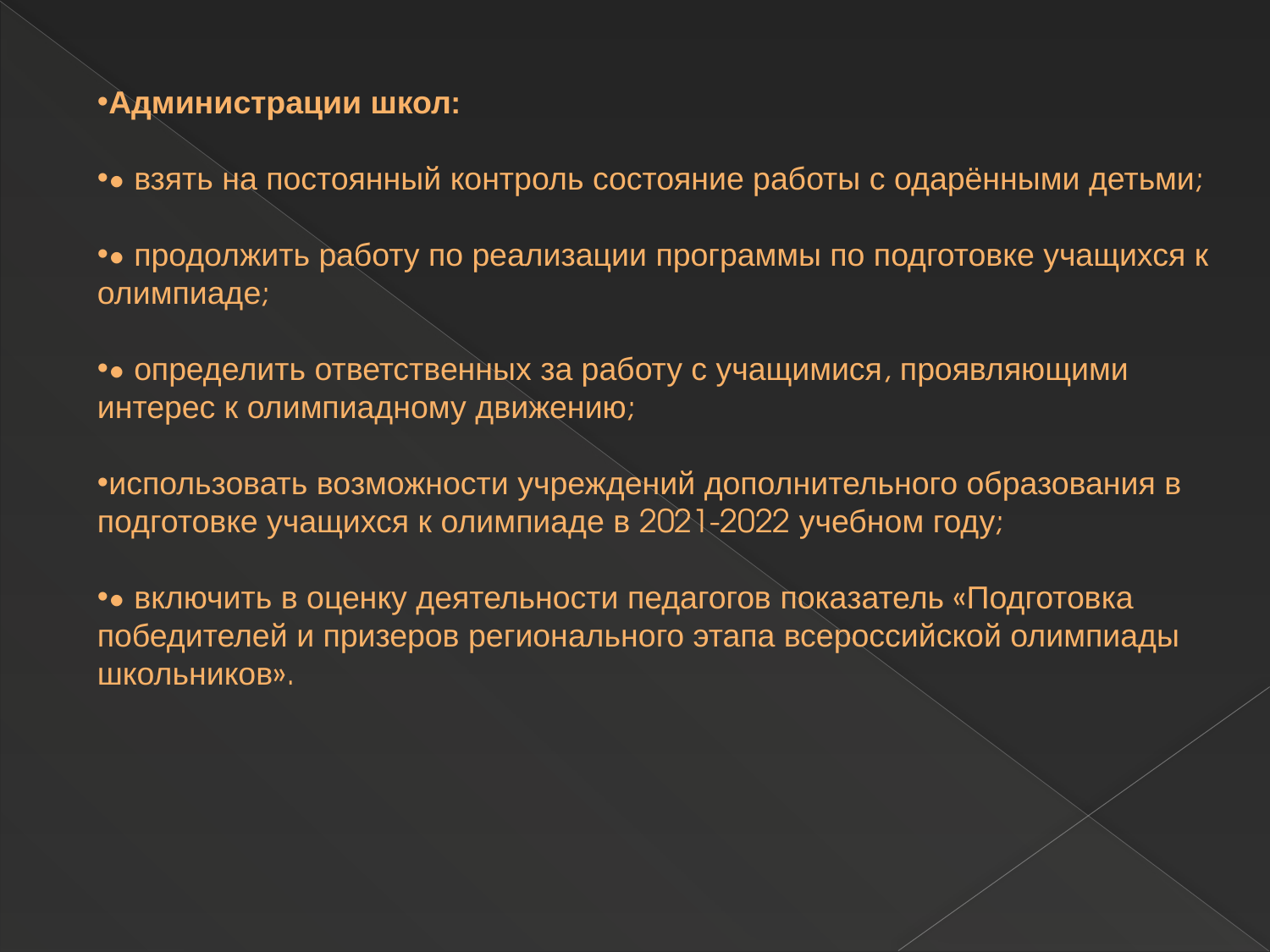

Администрации школ:

• взять на постоянный контроль состояние работы с одарёнными детьми;

• продолжить работу по реализации программы по подготовке учащихся к олимпиаде;

• определить ответственных за работу с учащимися, проявляющими интерес к олимпиадному движению;

использовать возможности учреждений дополнительного образования в подготовке учащихся к олимпиаде в 2021-2022 учебном году;

• включить в оценку деятельности педагогов показатель «Подготовка победителей и призеров регионального этапа всероссийской олимпиады школьников».